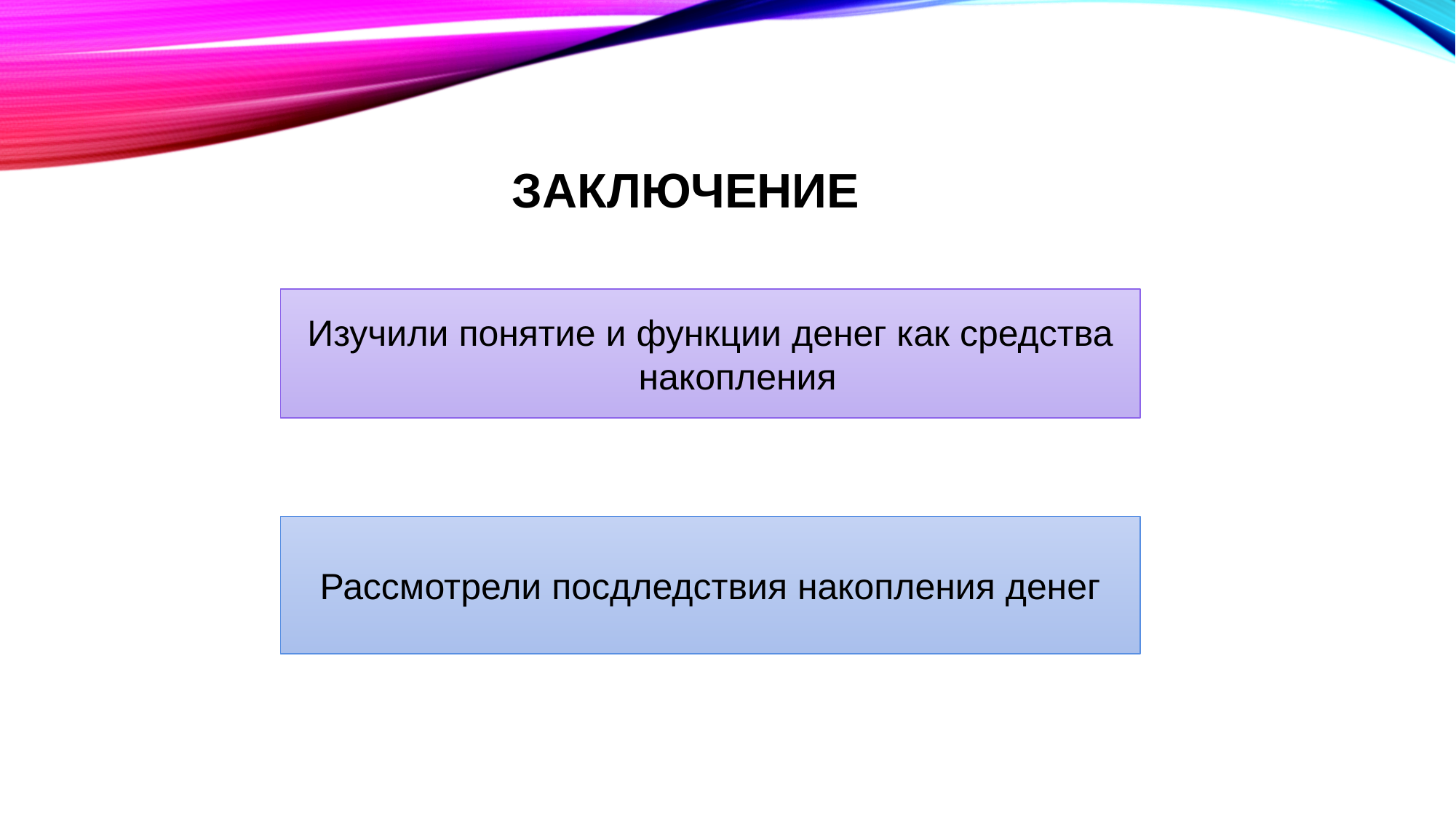

# заключение

Изучили понятие и функции денег как средства накопления

Рассмотрели посдледствия накопления денег